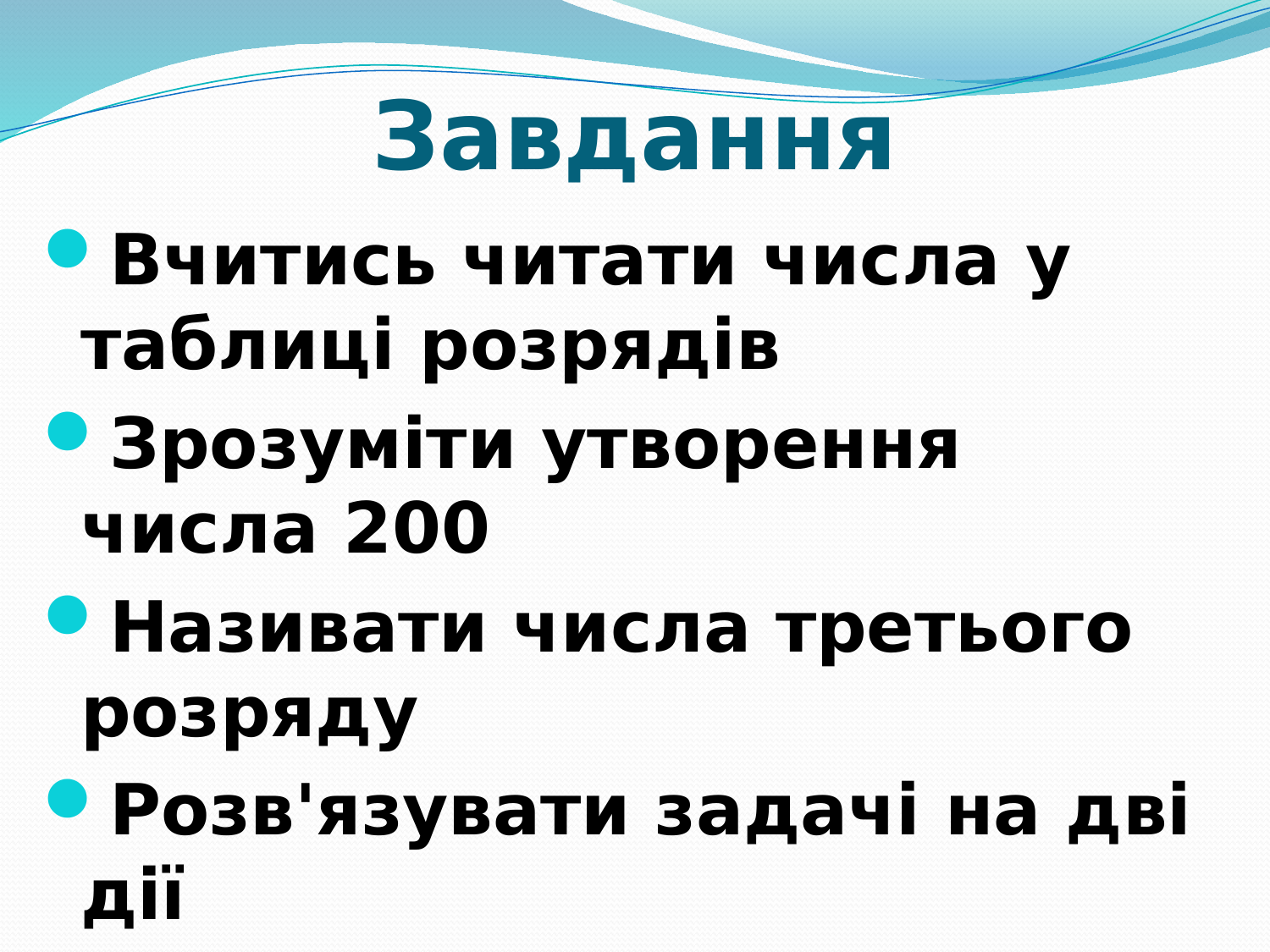

# Завдання
Вчитись читати числа у таблиці розрядів
Зрозуміти утворення числа 200
Називати числа третього розряду
Розв'язувати задачі на дві дії